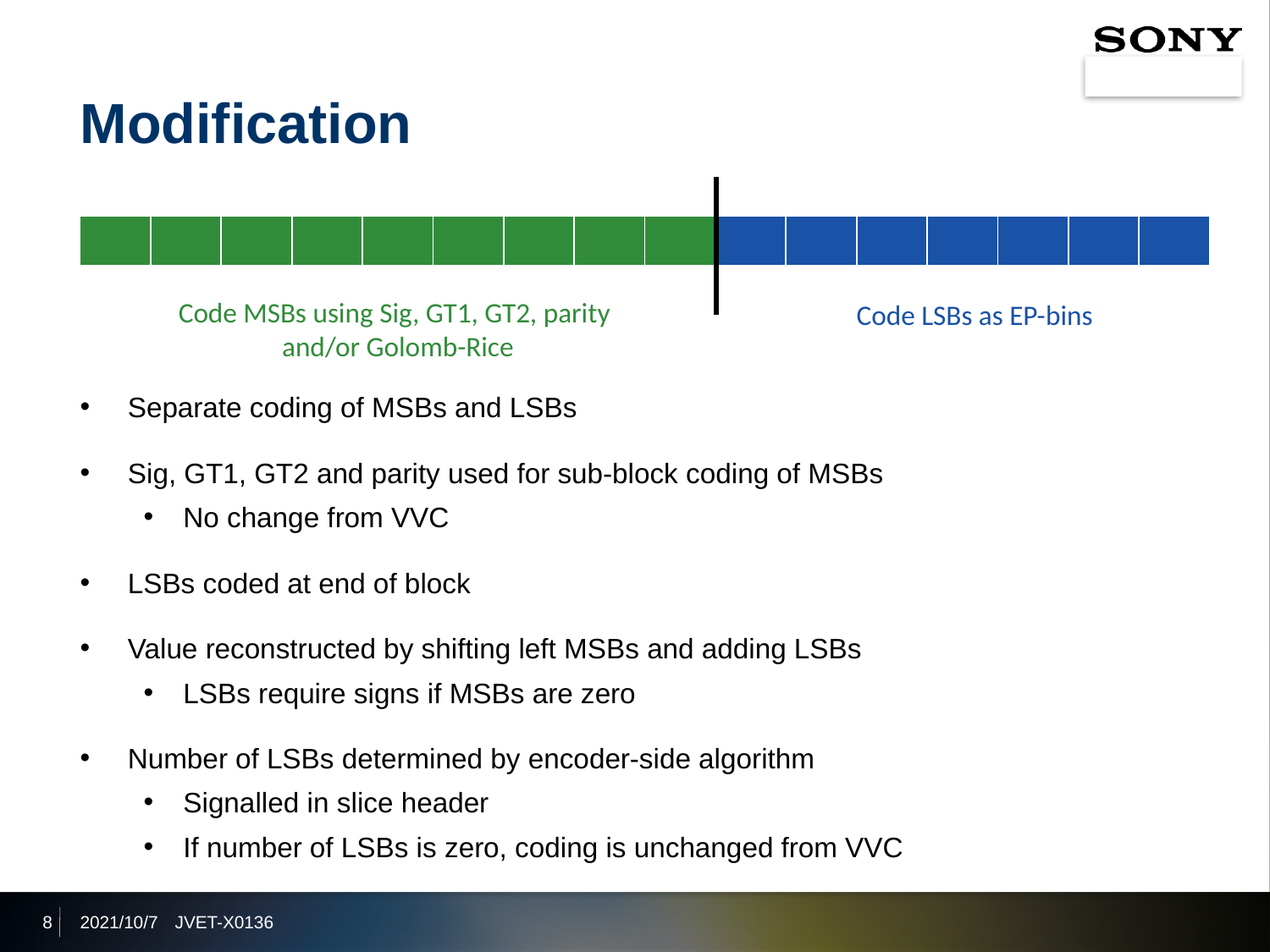

# Modification
|  |  |  |  |  |  |  |  |  |  |  |  |  |  |  |  |
| --- | --- | --- | --- | --- | --- | --- | --- | --- | --- | --- | --- | --- | --- | --- | --- |
Code MSBs using Sig, GT1, GT2, parity
and/or Golomb-Rice
Code LSBs as EP-bins
Separate coding of MSBs and LSBs
Sig, GT1, GT2 and parity used for sub-block coding of MSBs
No change from VVC
LSBs coded at end of block
Value reconstructed by shifting left MSBs and adding LSBs
LSBs require signs if MSBs are zero
Number of LSBs determined by encoder-side algorithm
Signalled in slice header
If number of LSBs is zero, coding is unchanged from VVC

8
2021/10/7
JVET-X0136